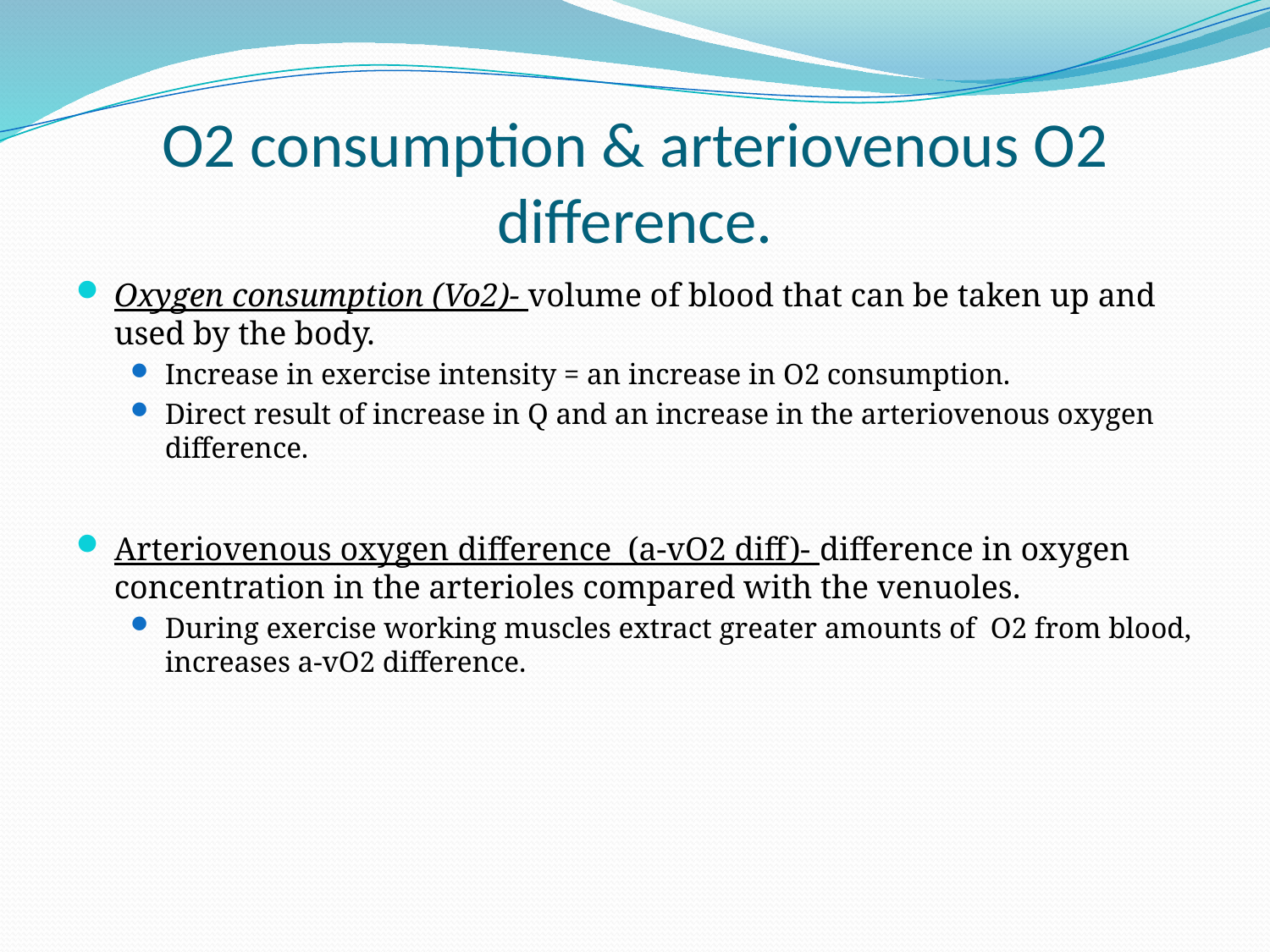

# O2 consumption & arteriovenous O2 difference.
Oxygen consumption (Vo2)- volume of blood that can be taken up and used by the body.
Increase in exercise intensity = an increase in O2 consumption.
Direct result of increase in Q and an increase in the arteriovenous oxygen difference.

Arteriovenous oxygen difference  (a-vO2 diff)- difference in oxygen concentration in the arterioles compared with the venuoles.
During exercise working muscles extract greater amounts of  O2 from blood, increases a-vO2 difference.